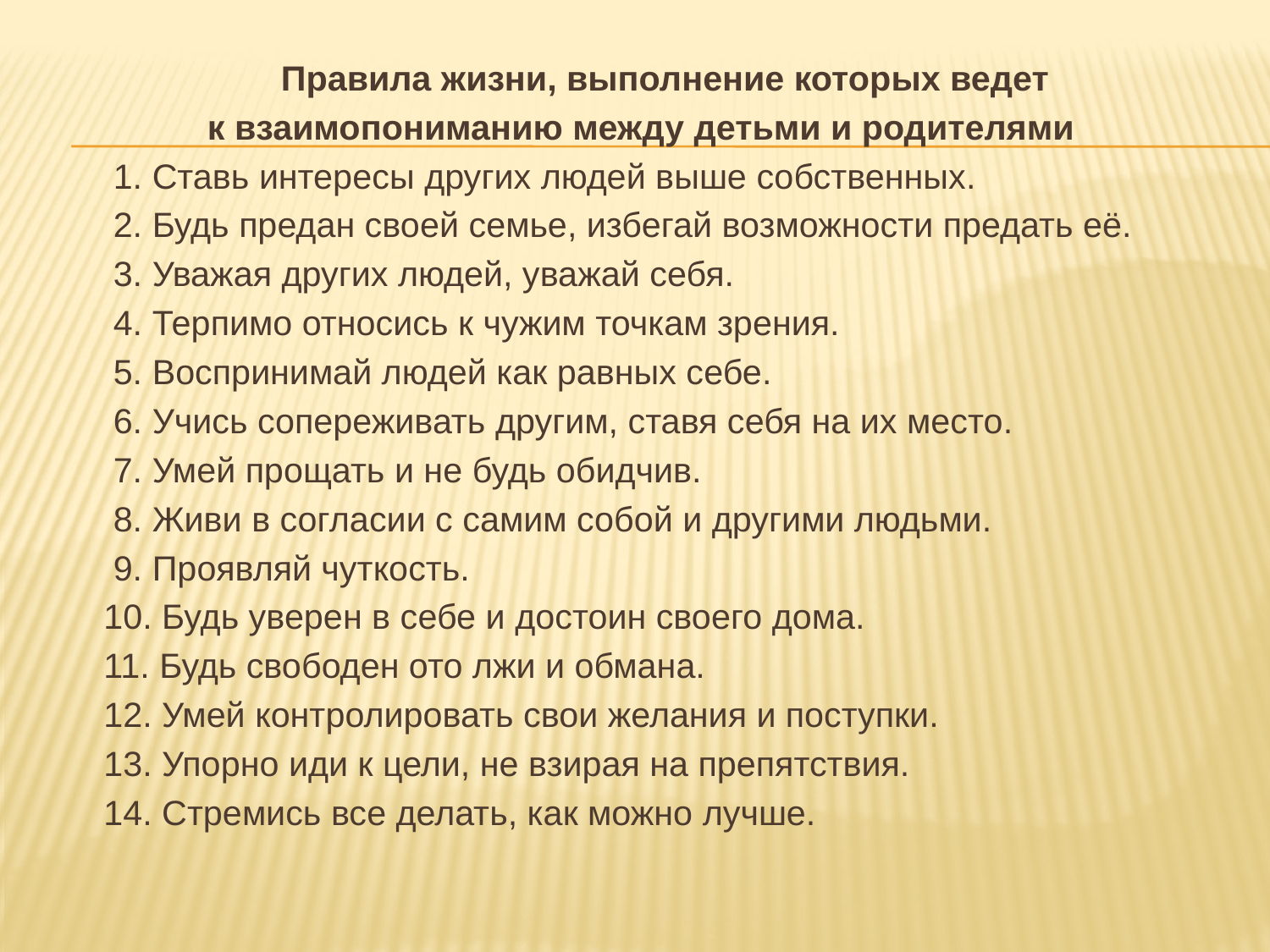

Правила жизни, выполнение которых ведет
к взаимопониманию между детьми и родителями
      1. Ставь интересы других людей выше собственных.
      2. Будь предан своей семье, избегай возможности предать её.
      3. Уважая других людей, уважай себя.
      4. Терпимо относись к чужим точкам зрения.
      5. Воспринимай людей как равных себе.
      6. Учись сопереживать другим, ставя себя на их место.
      7. Умей прощать и не будь обидчив.
      8. Живи в согласии с самим собой и другими людьми.
      9. Проявляй чуткость.
     10. Будь уверен в себе и достоин своего дома.
     11. Будь свободен ото лжи и обмана.
     12. Умей контролировать свои желания и поступки.
     13. Упорно иди к цели, не взирая на препятствия.
     14. Стремись все делать, как можно лучше.